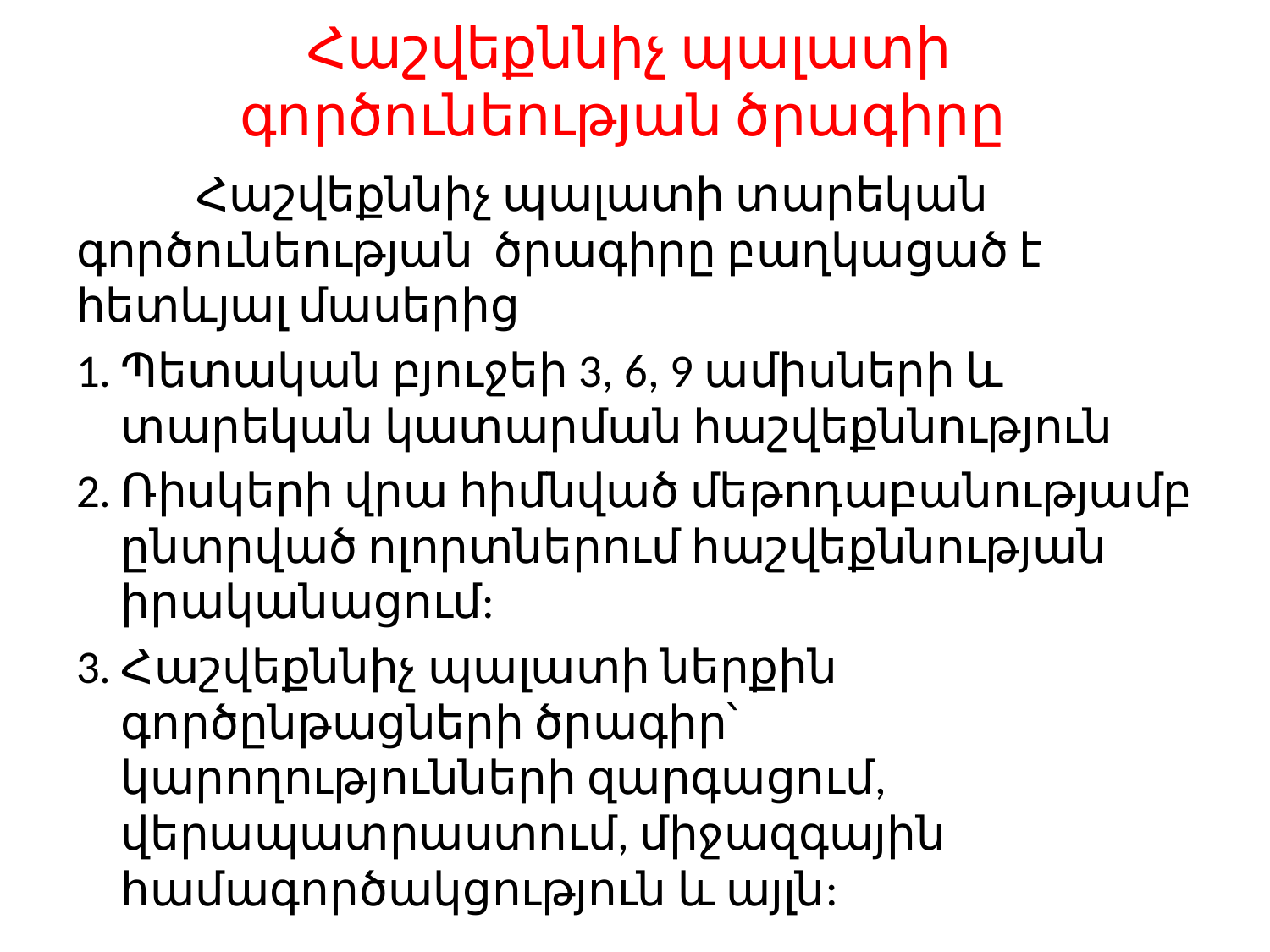

# Հաշվեքննիչ պալատի գործունեության ծրագիրը
	Հաշվեքննիչ պալատի տարեկան  	գործունեության  ծրագիրը բաղկացած է 	հետևյալ մասերից
Պետական բյուջեի 3, 6, 9 ամիսների և տարեկան կատարման հաշվեքննություն
Ռիսկերի վրա հիմնված մեթոդաբանությամբ ընտրված ոլորտներում հաշվեքննության իրականացում:
Հաշվեքննիչ պալատի ներքին գործընթացների ծրագիր՝ կարողությունների զարգացում, վերապատրաստում, միջազգային համագործակցություն և այլն: